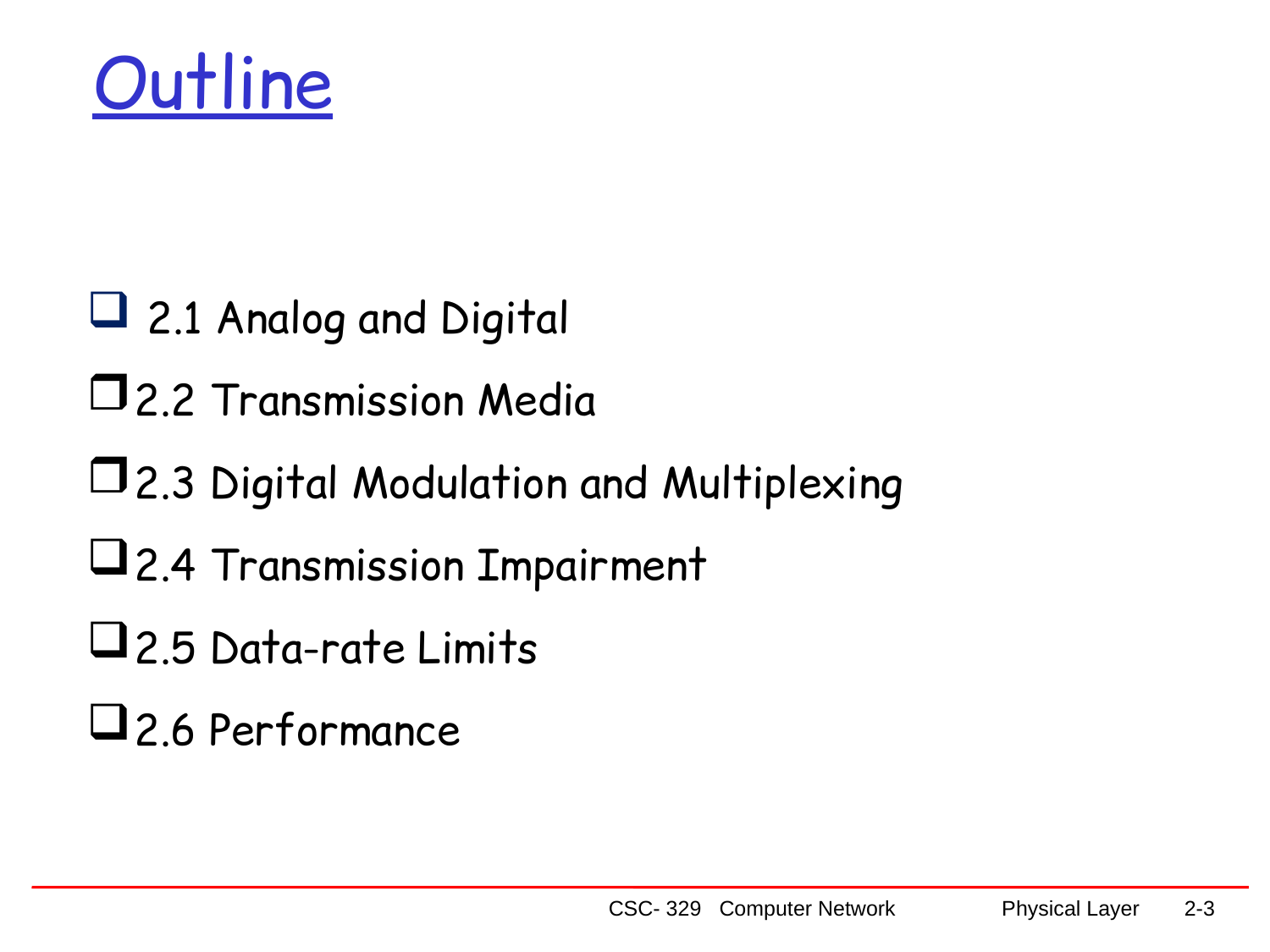

# Outline

 2.1 Analog and Digital
2.2 Transmission Media
2.3 Digital Modulation and Multiplexing
2.4 Transmission Impairment
2.5 Data-rate Limits
2.6 Performance
CSC- 329   Computer Network                  Physical Layer
2-3